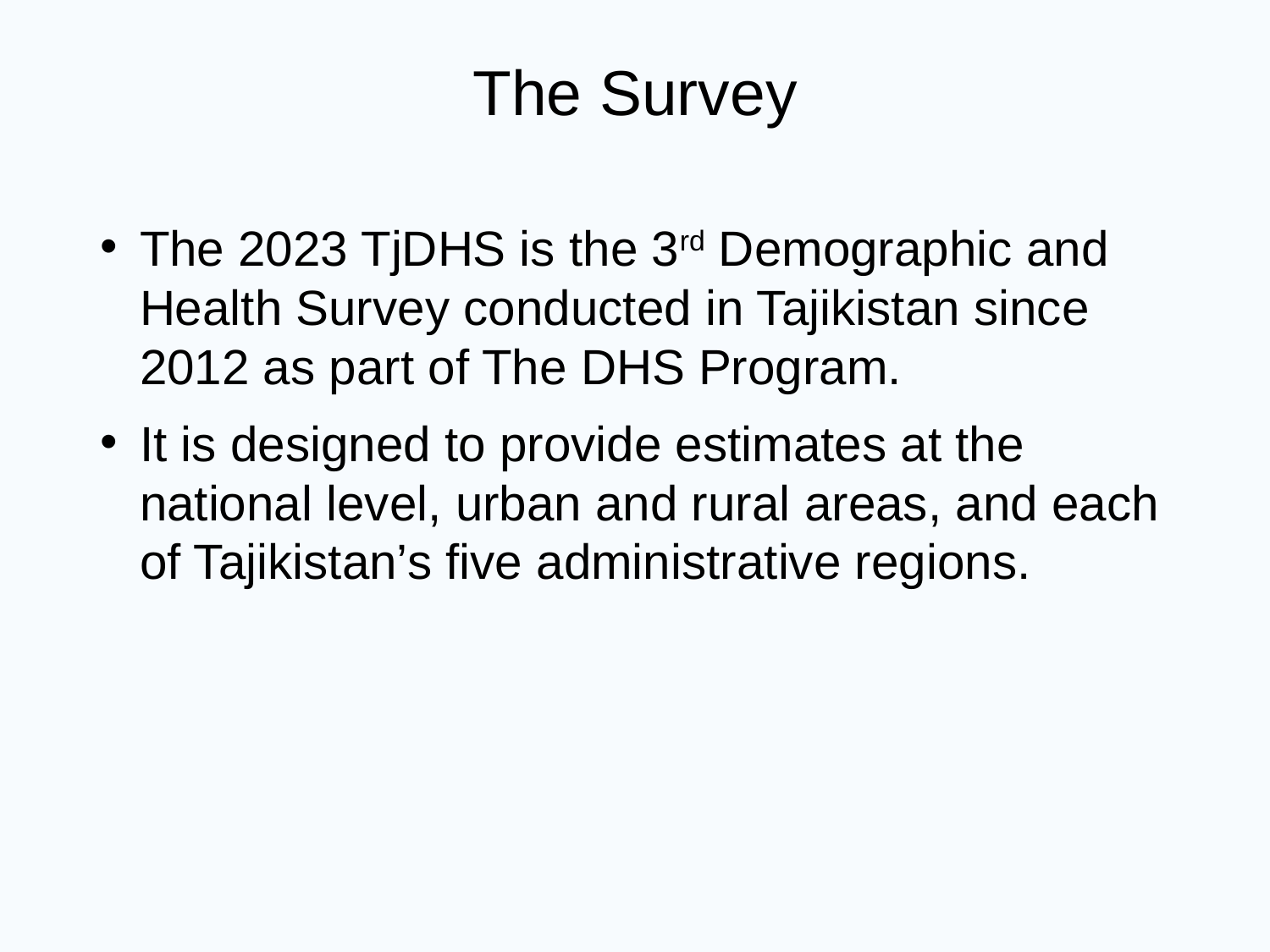

# The Survey
The 2023 TjDHS is the 3rd Demographic and Health Survey conducted in Tajikistan since 2012 as part of The DHS Program.
It is designed to provide estimates at the national level, urban and rural areas, and each of Tajikistan’s five administrative regions.